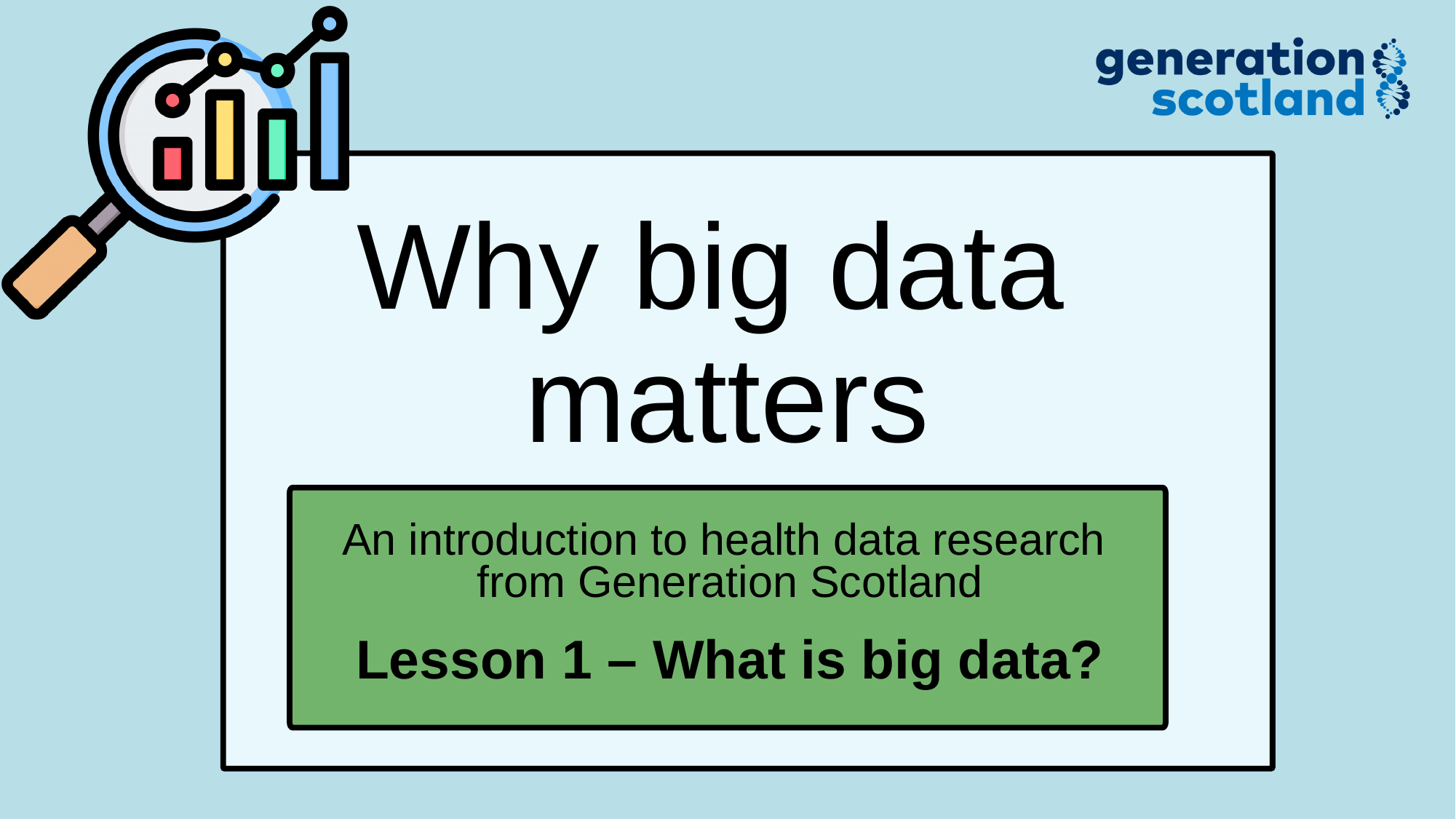

Why big data  matters

An introduction to health data research
from Generation Scotland

Lesson 1 – What is big data?